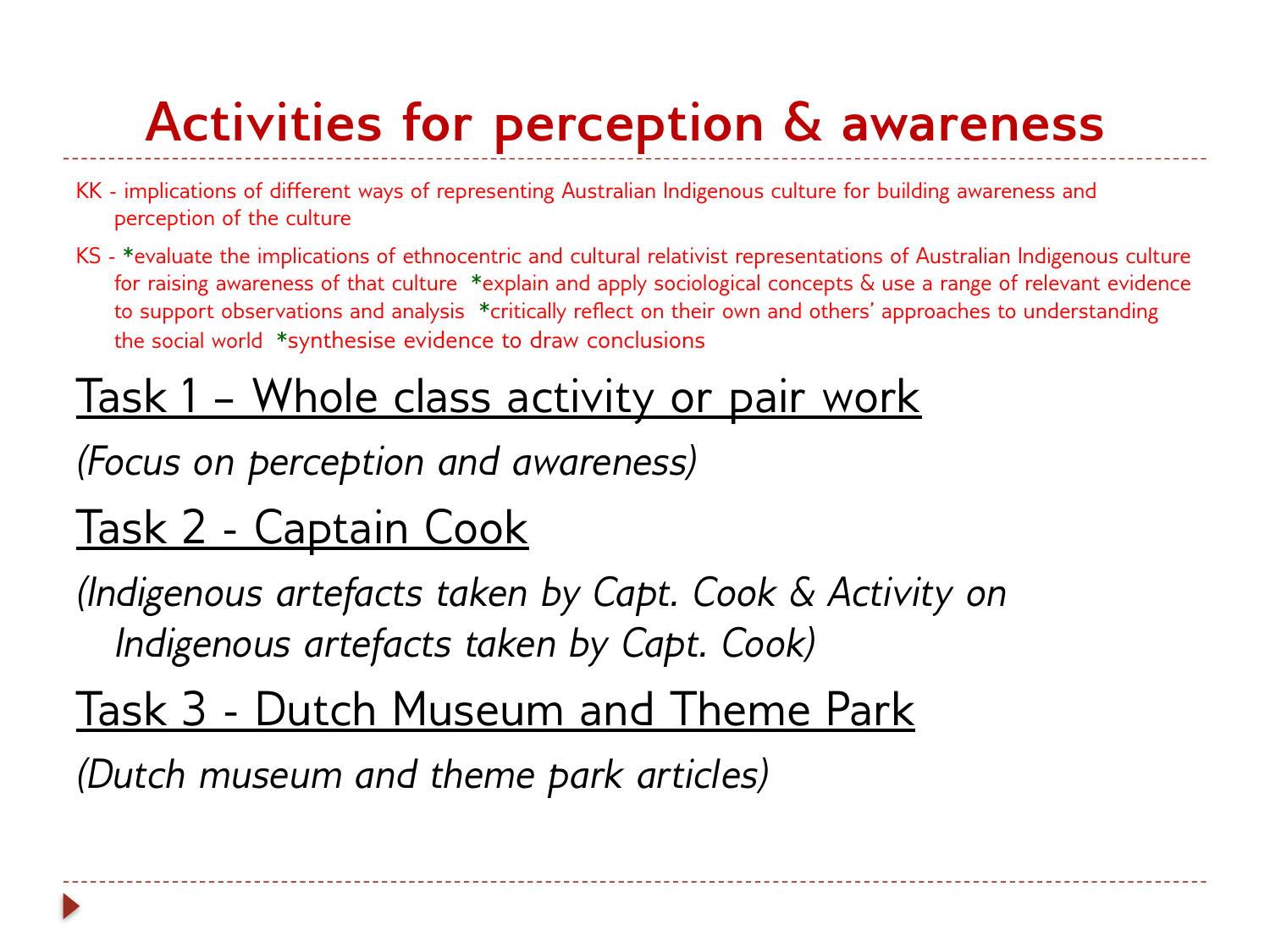

# Activities for perception & awareness
KK - implications of different ways of representing Australian Indigenous culture for building awareness and perception of the culture
KS - *evaluate the implications of ethnocentric and cultural relativist representations of Australian Indigenous culture for raising awareness of that culture  *explain and apply sociological concepts & use a range of relevant evidence to support observations and analysis  *critically reflect on their own and others’ approaches to understanding the social world  *synthesise evidence to draw conclusions
Task 1 – Whole class activity or pair work
(Focus on perception and awareness)
Task 2 - Captain Cook
(Indigenous artefacts taken by Capt. Cook & Activity on Indigenous artefacts taken by Capt. Cook)
Task 3 - Dutch Museum and Theme Park
(Dutch museum and theme park articles)